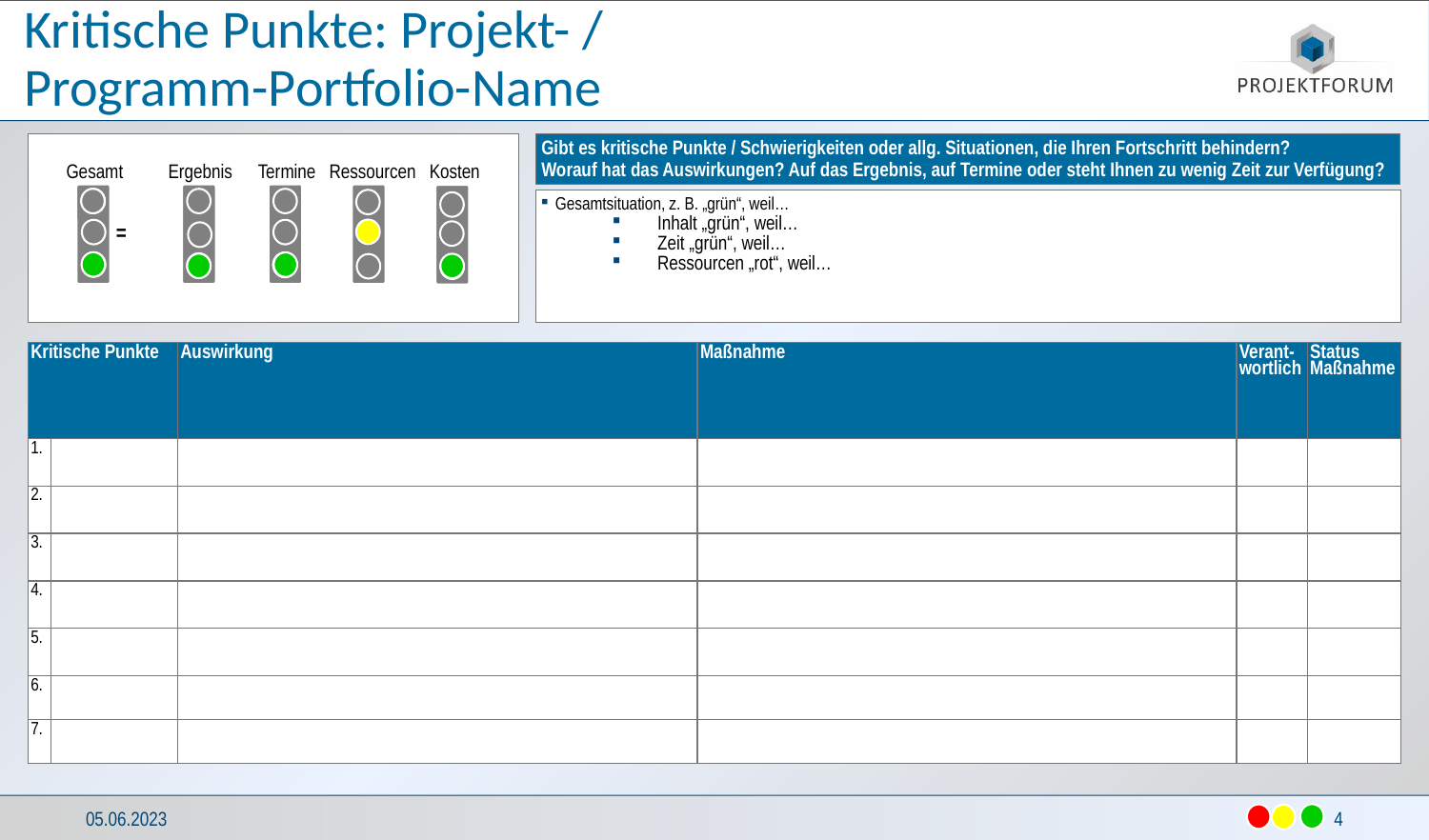

# Kritische Punkte: Projekt- / Programm-Portfolio-Name

Gibt es kritische Punkte / Schwierigkeiten oder allg. Situationen, die Ihren Fortschritt behindern?
Worauf hat das Auswirkungen? Auf das Ergebnis, auf Termine oder steht Ihnen zu wenig Zeit zur Verfügung?
     Gesamt          Ergebnis	    Termine   Ressourcen   Kosten

Gesamtsituation, z. B. „grün“, weil…
Inhalt „grün“, weil…
Zeit „grün“, weil…
Ressourcen „rot“, weil…

=

| Kritische Punkte |  | Auswirkung | Maßnahme | Verant-wortlich | Status Maßnahme |
| --- | --- | --- | --- | --- | --- |
| 1. |  |  |  |  |  |
| 2. |  |  |  |  |  |
| 3. |  |  |  |  |  |
| 4. |  |  |  |  |  |
| 5. |  |  |  |  |  |
| 6. |  |  |  |  |  |
| 7. |  |  |  |  |  |
05.06.2023
4